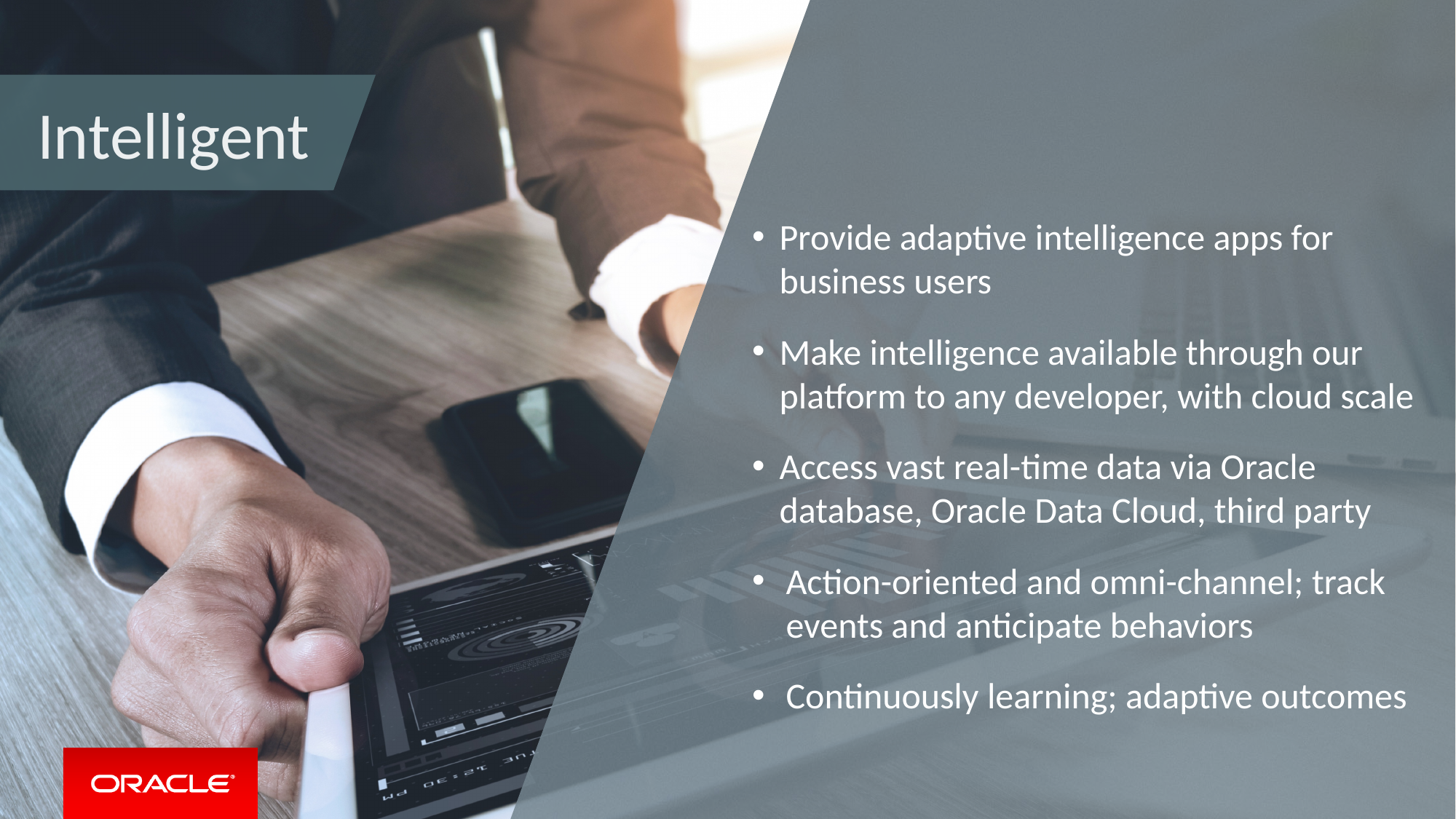

Intelligent
Provide adaptive intelligence apps for business users
Make intelligence available through our platform to any developer, with cloud scale
Access vast real-time data via Oracle database, Oracle Data Cloud, third party
Action-oriented and omni-channel; track events and anticipate behaviors
Continuously learning; adaptive outcomes